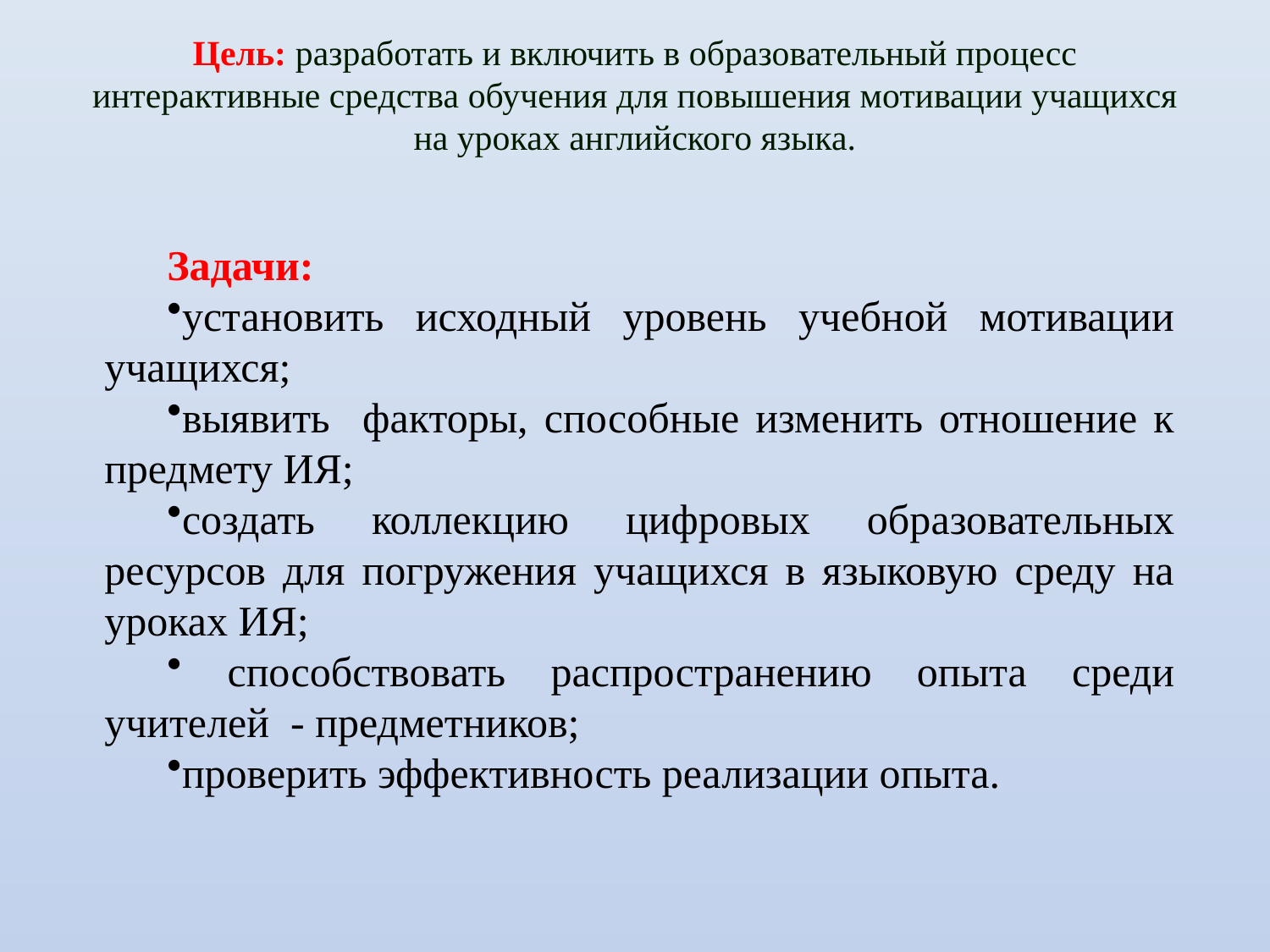

# Цель: разработать и включить в образовательный процесс интерактивные средства обучения для повышения мотивации учащихся на уроках английского языка.
Задачи:
установить исходный уровень учебной мотивации учащихся;
выявить  факторы, способные изменить отношение к предмету ИЯ;
создать коллекцию цифровых образовательных ресурсов для погружения учащихся в языковую среду на уроках ИЯ;
 способствовать распространению опыта среди учителей  - предметников;
проверить эффективность реализации опыта.